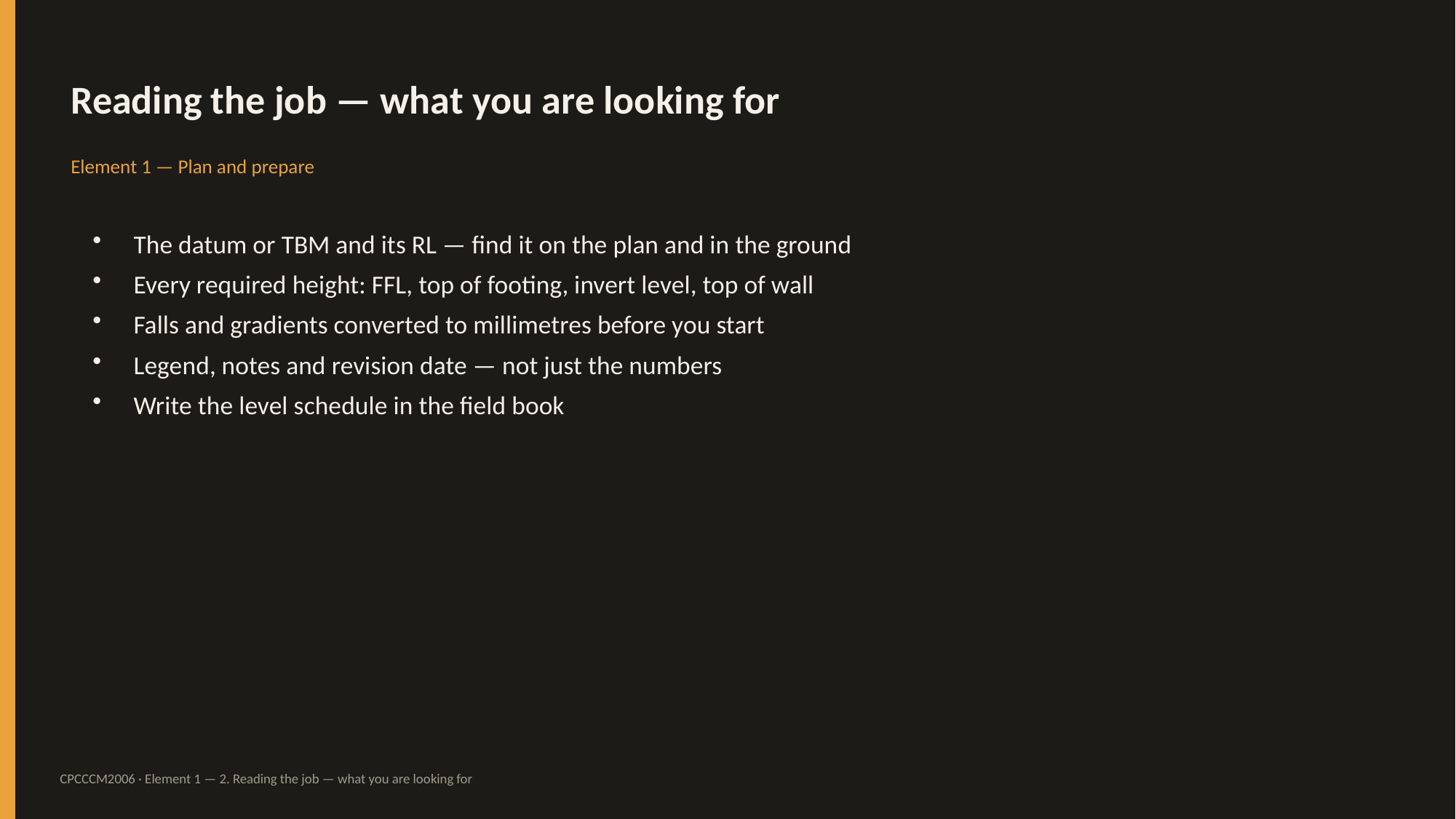

Reading the job — what you are looking for
Element 1 — Plan and prepare
The datum or TBM and its RL — find it on the plan and in the ground
Every required height: FFL, top of footing, invert level, top of wall
Falls and gradients converted to millimetres before you start
Legend, notes and revision date — not just the numbers
Write the level schedule in the field book
CPCCCM2006 · Element 1 — 2. Reading the job — what you are looking for